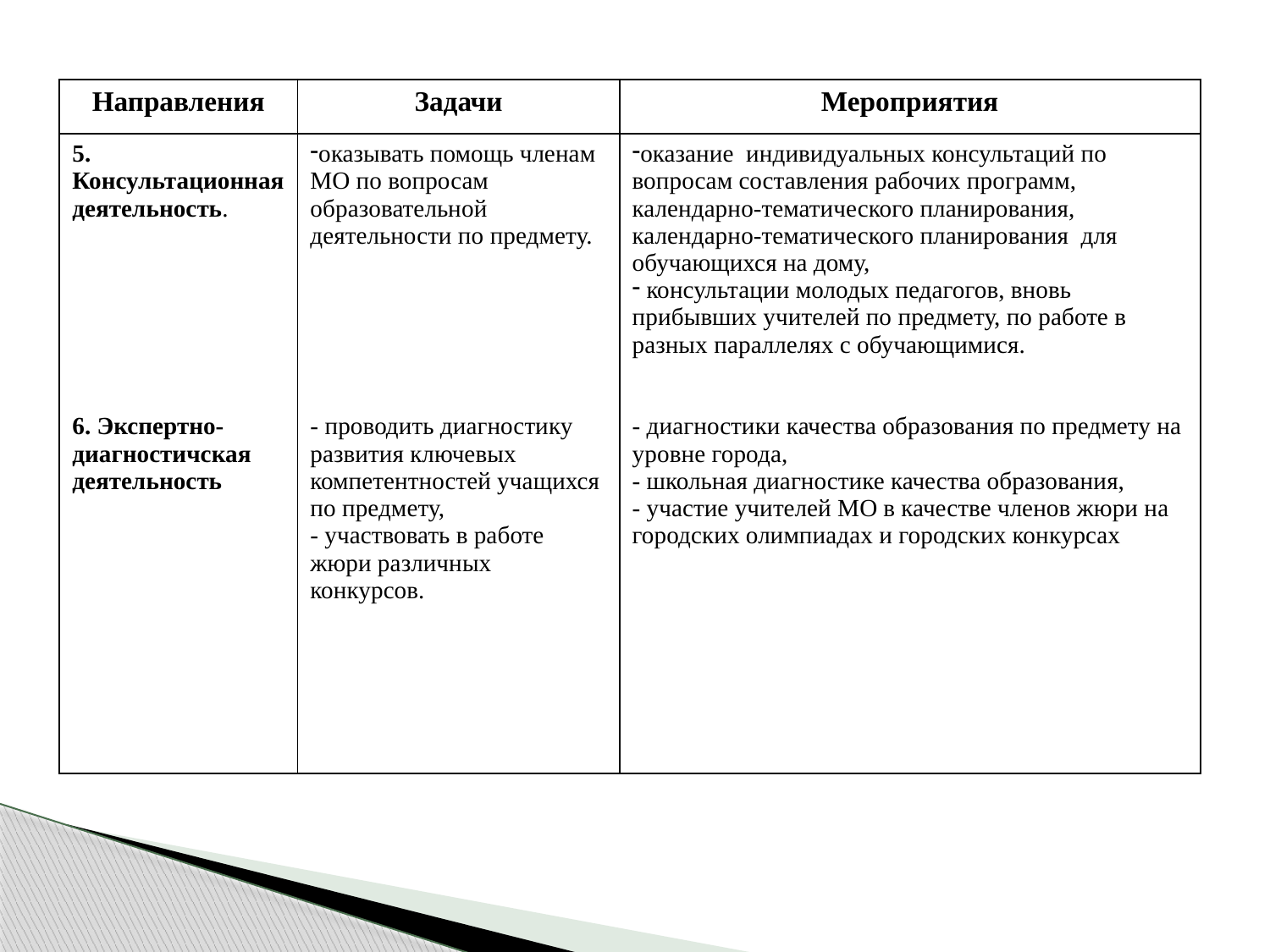

| Направления | Задачи | Мероприятия |
| --- | --- | --- |
| 5. Консультационная деятельность. 6. Экспертно-диагностичская деятельность | оказывать помощь членам МО по вопросам образовательной деятельности по предмету. - проводить диагностику развития ключевых компетентностей учащихся по предмету, - участвовать в работе жюри различных конкурсов. | оказание индивидуальных консультаций по вопросам составления рабочих программ, календарно-тематического планирования, календарно-тематического планирования для обучающихся на дому, консультации молодых педагогов, вновь прибывших учителей по предмету, по работе в разных параллелях с обучающимися. - диагностики качества образования по предмету на уровне города, - школьная диагностике качества образования, - участие учителей МО в качестве членов жюри на городских олимпиадах и городских конкурсах |